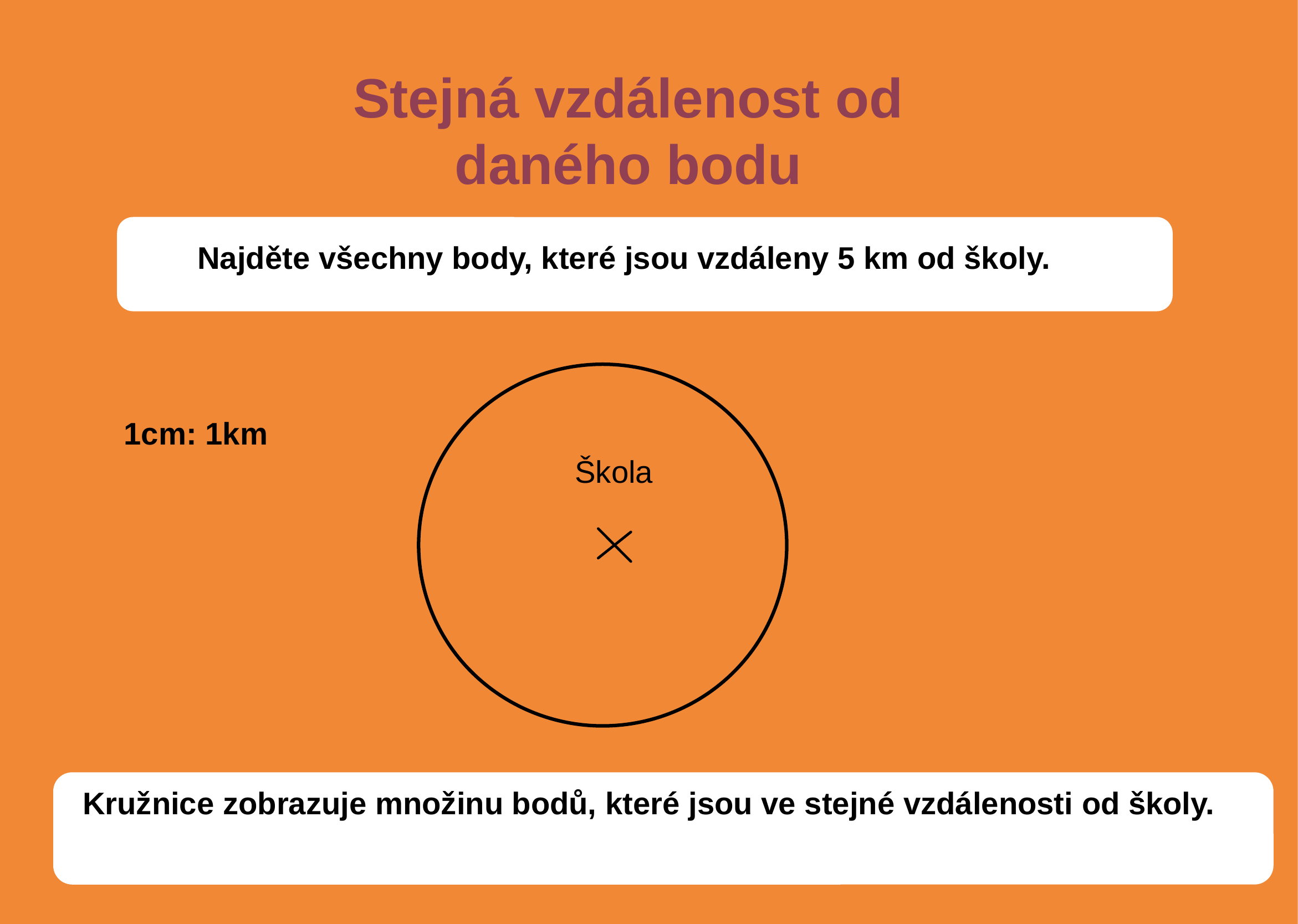

Stejná vzdálenost od daného bodu

Najděte všechny body, které jsou vzdáleny 5 km od školy.

Škola
1cm: 1km

Kružnice zobrazuje množinu bodů, které jsou ve stejné vzdálenosti od školy.